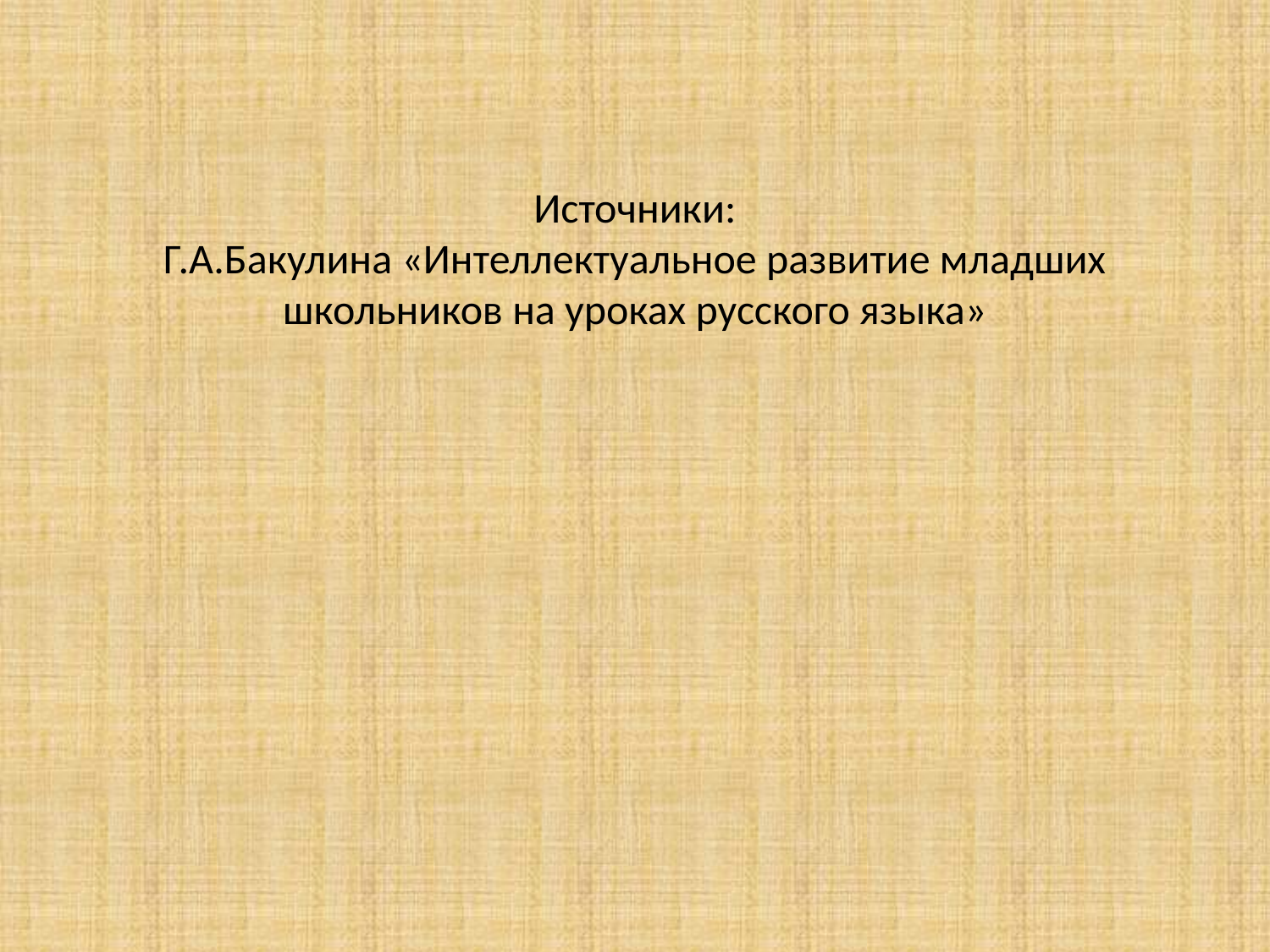

# Источники: Г.А.Бакулина «Интеллектуальное развитие младших школьников на уроках русского языка»